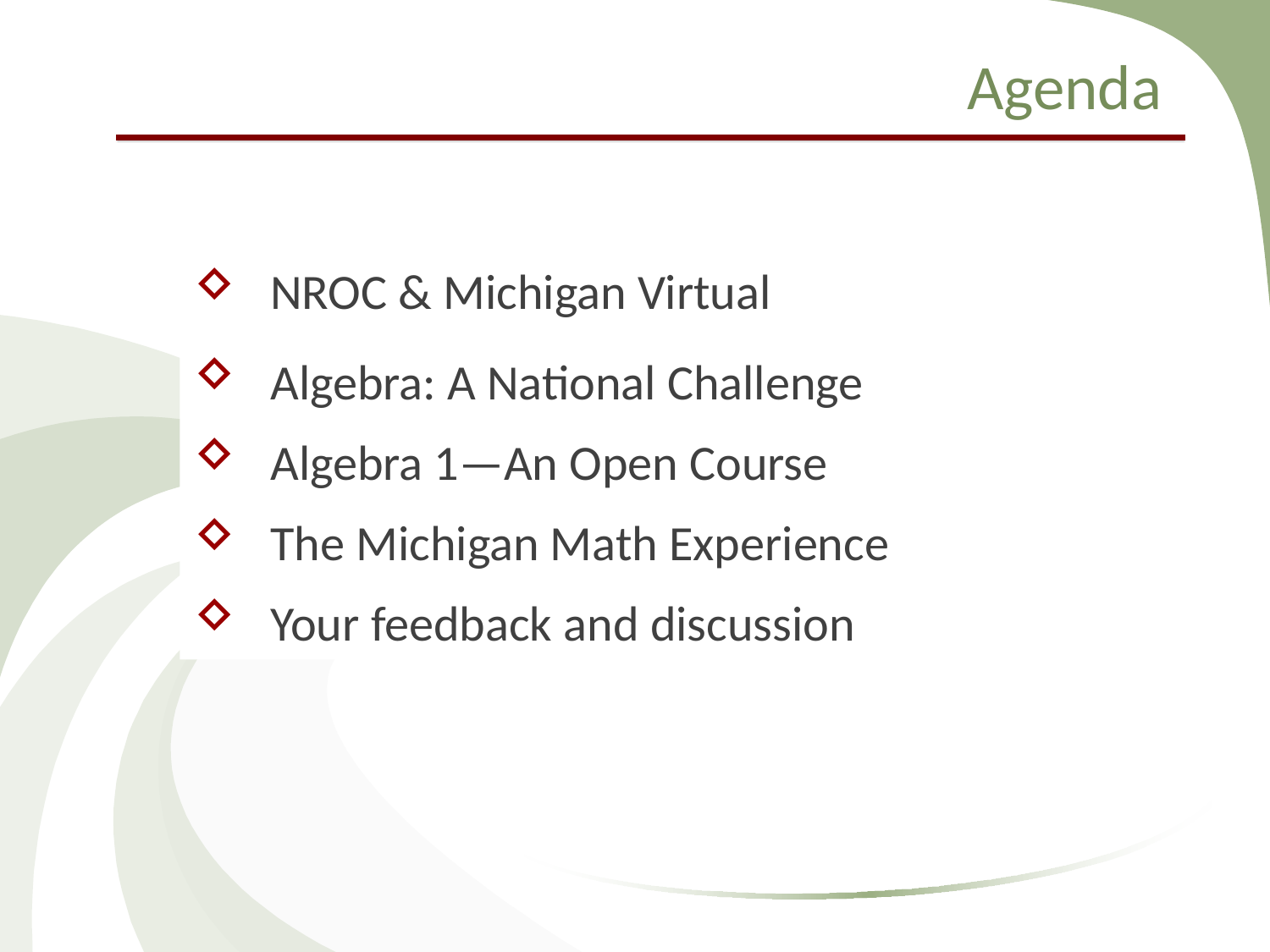

# Agenda
   NROC & Michigan Virtual
   Algebra: A National Challenge
   Algebra 1—An Open Course
   The Michigan Math Experience
   Your feedback and discussion